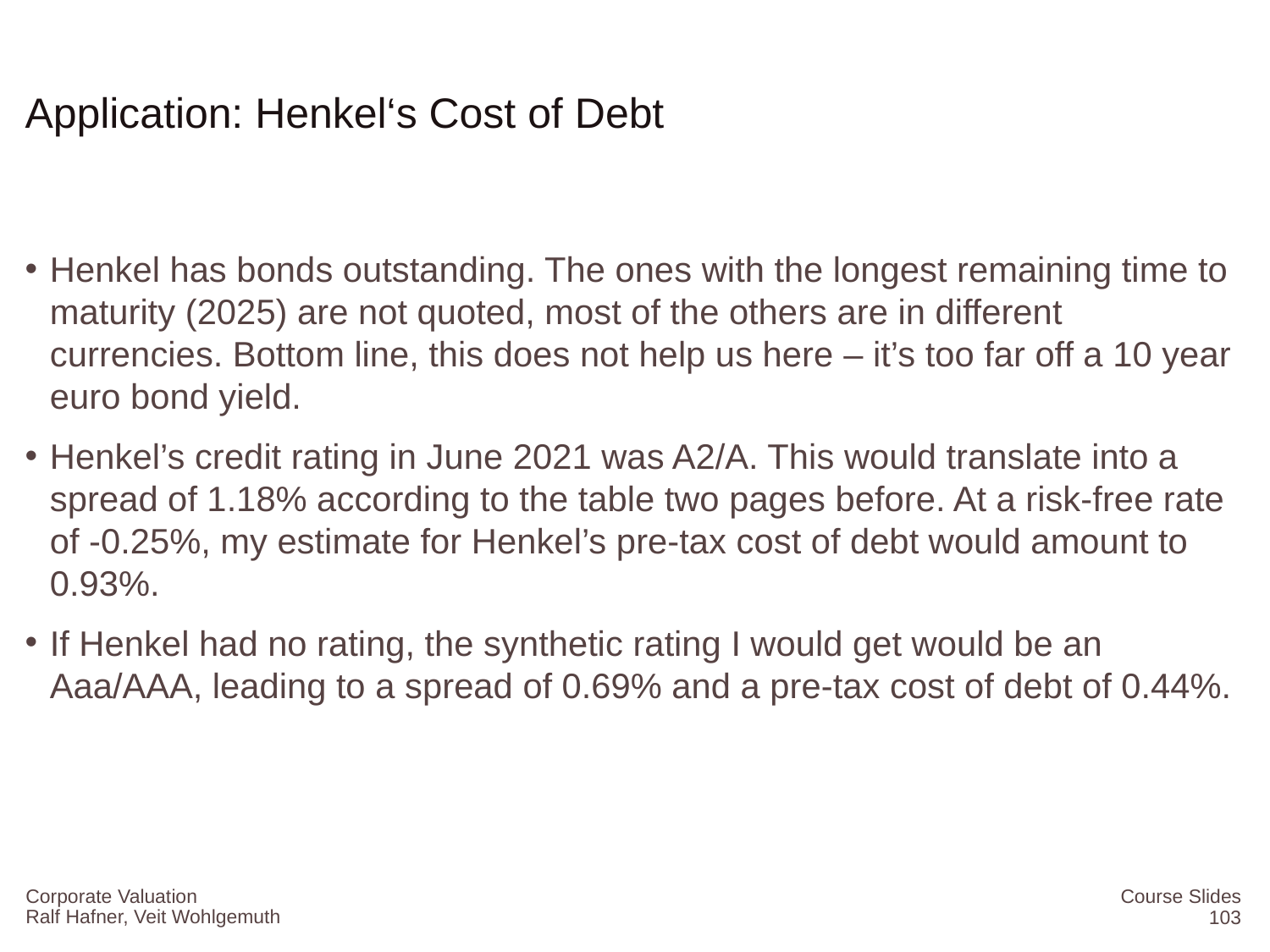

# Application: Henkel‘s Cost of Debt
Henkel has bonds outstanding. The ones with the longest remaining time to maturity (2025) are not quoted, most of the others are in different currencies. Bottom line, this does not help us here – it’s too far off a 10 year euro bond yield.
Henkel’s credit rating in June 2021 was A2/A. This would translate into a spread of 1.18% according to the table two pages before. At a risk-free rate of -0.25%, my estimate for Henkel’s pre-tax cost of debt would amount to 0.93%.
If Henkel had no rating, the synthetic rating I would get would be an Aaa/AAA, leading to a spread of 0.69% and a pre-tax cost of debt of 0.44%.

Corporate Valuation
Course Slides
103